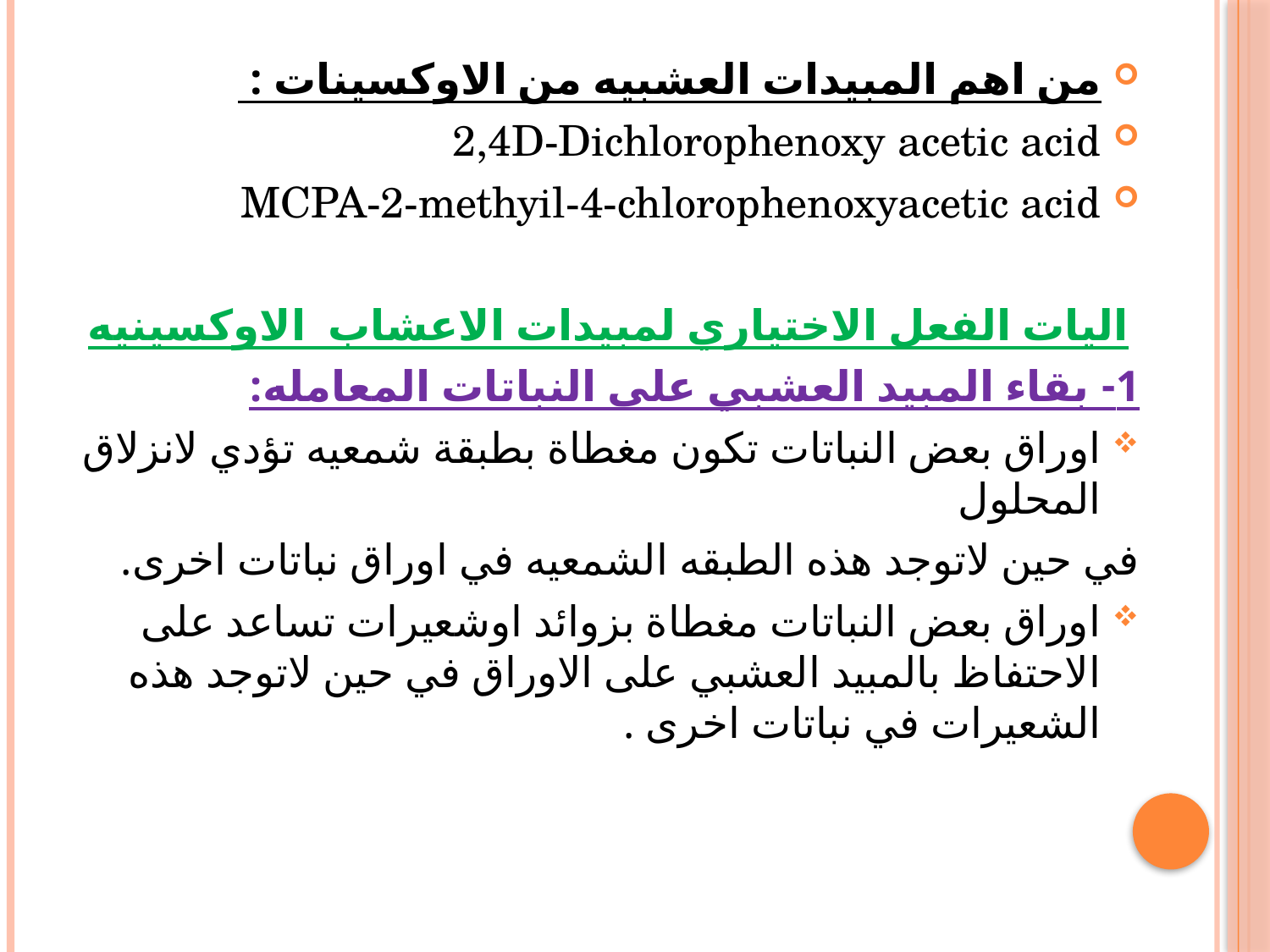

من اهم المبيدات العشبيه من الاوكسينات :
2,4D-Dichlorophenoxy acetic acid
MCPA-2-methyil-4-chlorophenoxyacetic acid

اليات الفعل الاختياري لمبيدات الاعشاب  الاوكسينيه
1- بقاء المبيد العشبي على النباتات المعامله:
اوراق بعض النباتات تكون مغطاة بطبقة شمعيه تؤدي لانزلاق المحلول
في حين لاتوجد هذه الطبقه الشمعيه في اوراق نباتات اخرى.
اوراق بعض النباتات مغطاة بزوائد اوشعيرات تساعد على الاحتفاظ بالمبيد العشبي على الاوراق في حين لاتوجد هذه الشعيرات في نباتات اخرى .